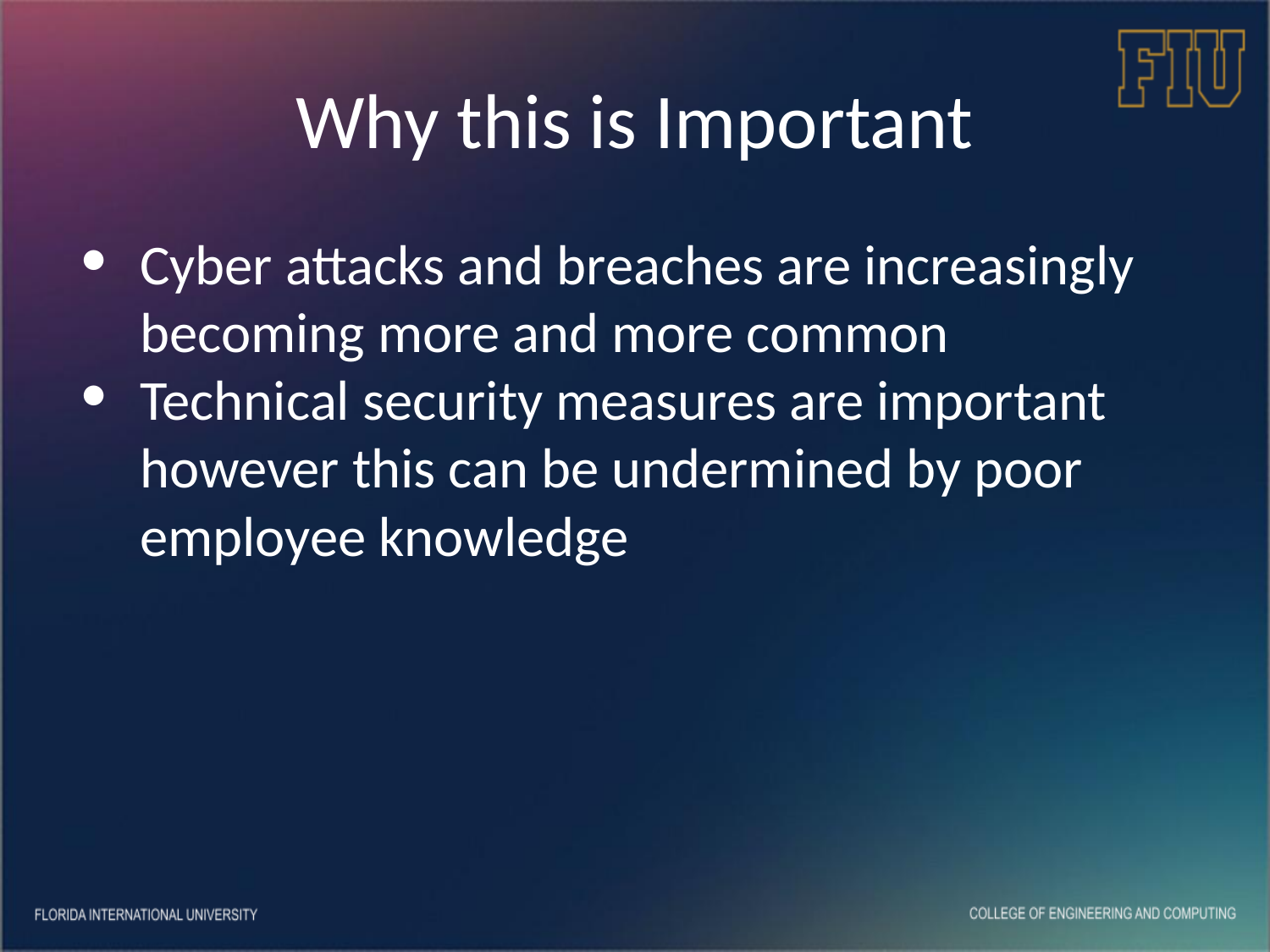

# Why this is Important
Cyber attacks and breaches are increasingly becoming more and more common
Technical security measures are important however this can be undermined by poor employee knowledge